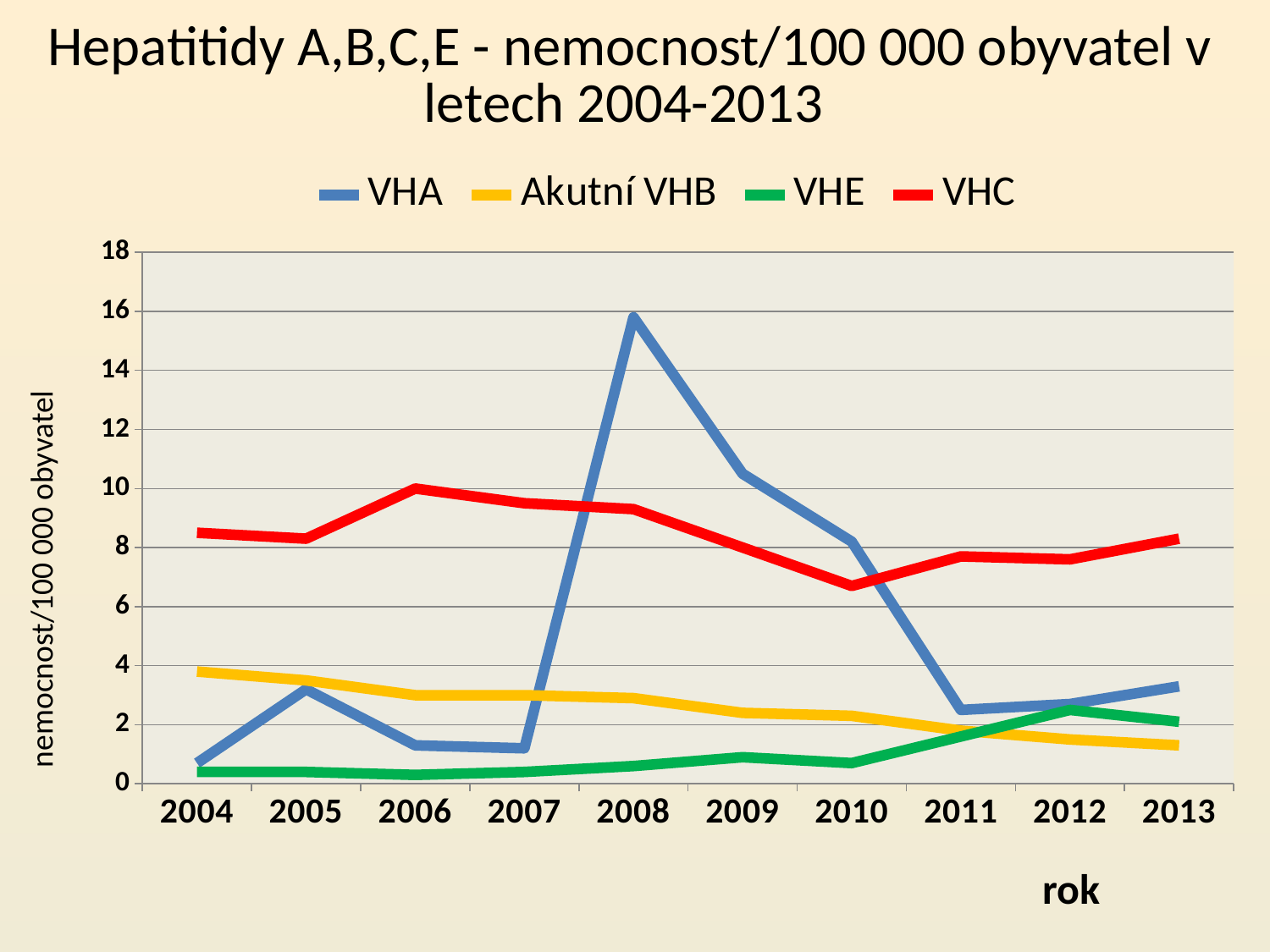

# Hepatitidy A,B,C,E - nemocnost/100 000 obyvatel v letech 2004-2013

### Chart

| Category | VHA | Akutní VHB | VHE | VHC |
|---|---|---|---|---|
| 2004 | 0.7 | 3.8 | 0.4 | 8.5 |
| 2005 | 3.2 | 3.5 | 0.4 | 8.3 |
| 2006 | 1.3 | 3.0 | 0.3 | 10.0 |
| 2007 | 1.2 | 3.0 | 0.4 | 9.5 |
| 2008 | 15.8 | 2.9 | 0.6 | 9.3 |
| 2009 | 10.5 | 2.4 | 0.9 | 8.0 |
| 2010 | 8.2 | 2.3 | 0.7 | 6.7 |
| 2011 | 2.5 | 1.8 | 1.6 | 7.7 |
| 2012 | 2.7 | 1.5 | 2.5 | 7.6 |
| 2013 | 3.3 | 1.3 | 2.1 | 8.3 |
nemocnost/100 000 obyvatel
rok